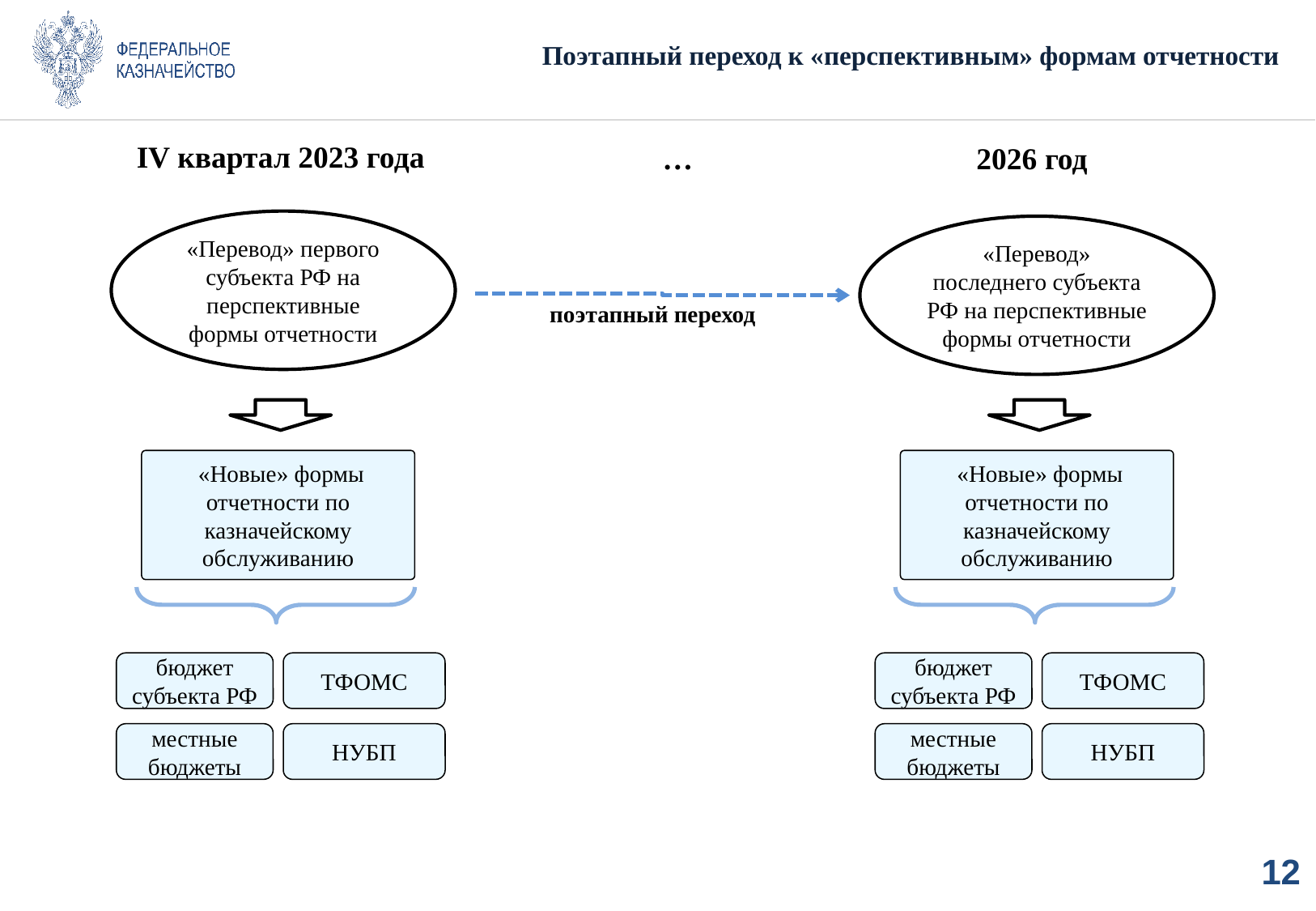

Поэтапный переход к «перспективным» формам отчетности
IV квартал 2023 года
…
2026 год
«Перевод» первого субъекта РФ на перспективные формы отчетности
«Перевод» последнего субъекта РФ на перспективные формы отчетности
поэтапный переход

 «Новые» формы отчетности по казначейскому обслуживанию
 «Новые» формы отчетности по казначейскому обслуживанию

бюджет субъекта РФ
ТФОМС
бюджет субъекта РФ
ТФОМС
местные бюджеты
НУБП
местные бюджеты
НУБП
12